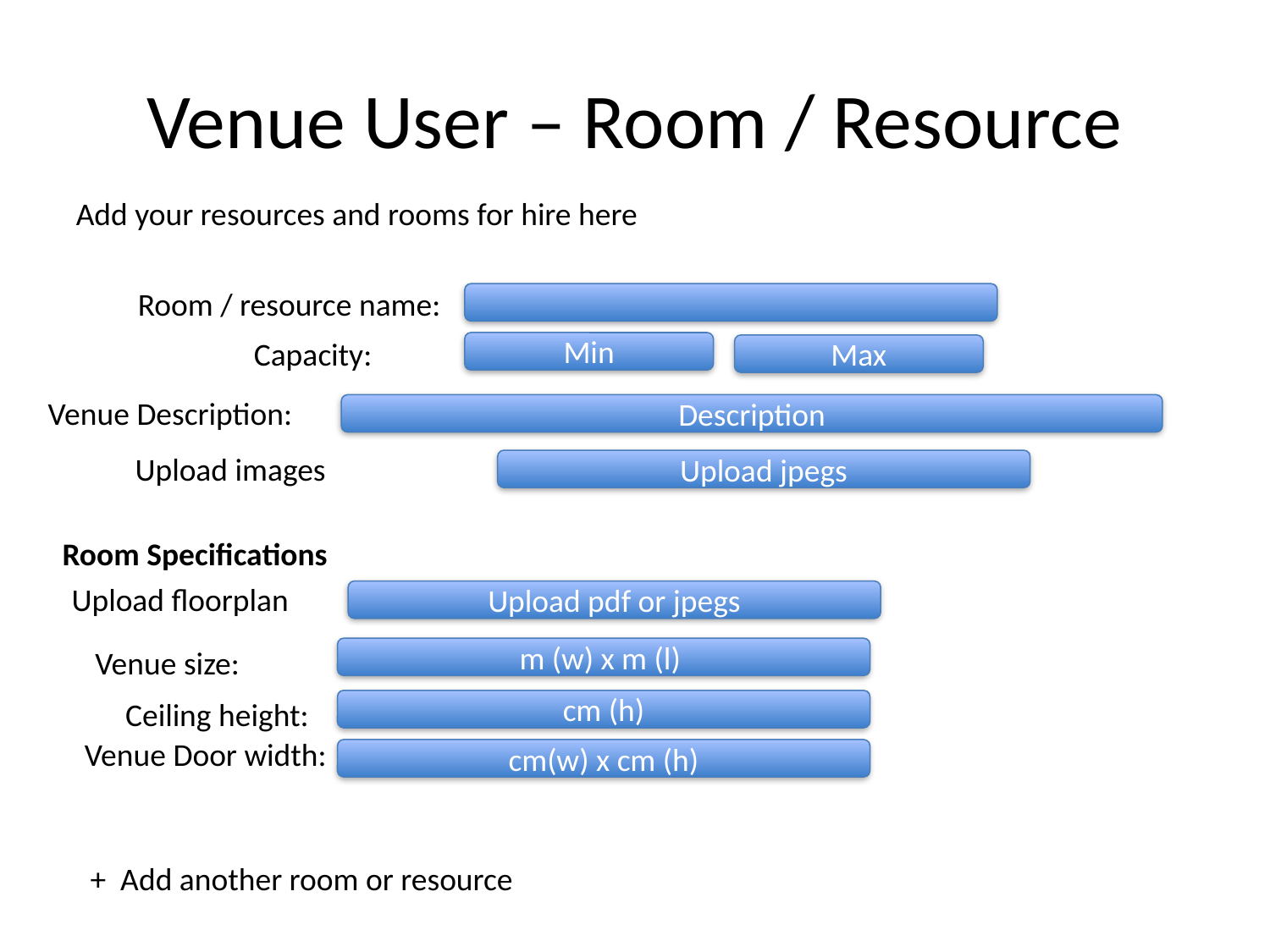

# Venue User – Room / Resource
Add your resources and rooms for hire here
Room / resource name:

Capacity:
Min
Max
Venue Description:
Description
Upload images
Upload jpegs
Room Specifications
Upload floorplan
Upload pdf or jpegs
Venue size:
m (w) x m (l)
Ceiling height:
cm (h)
Venue Door width:
cm(w) x cm (h)
+  Add another room or resource